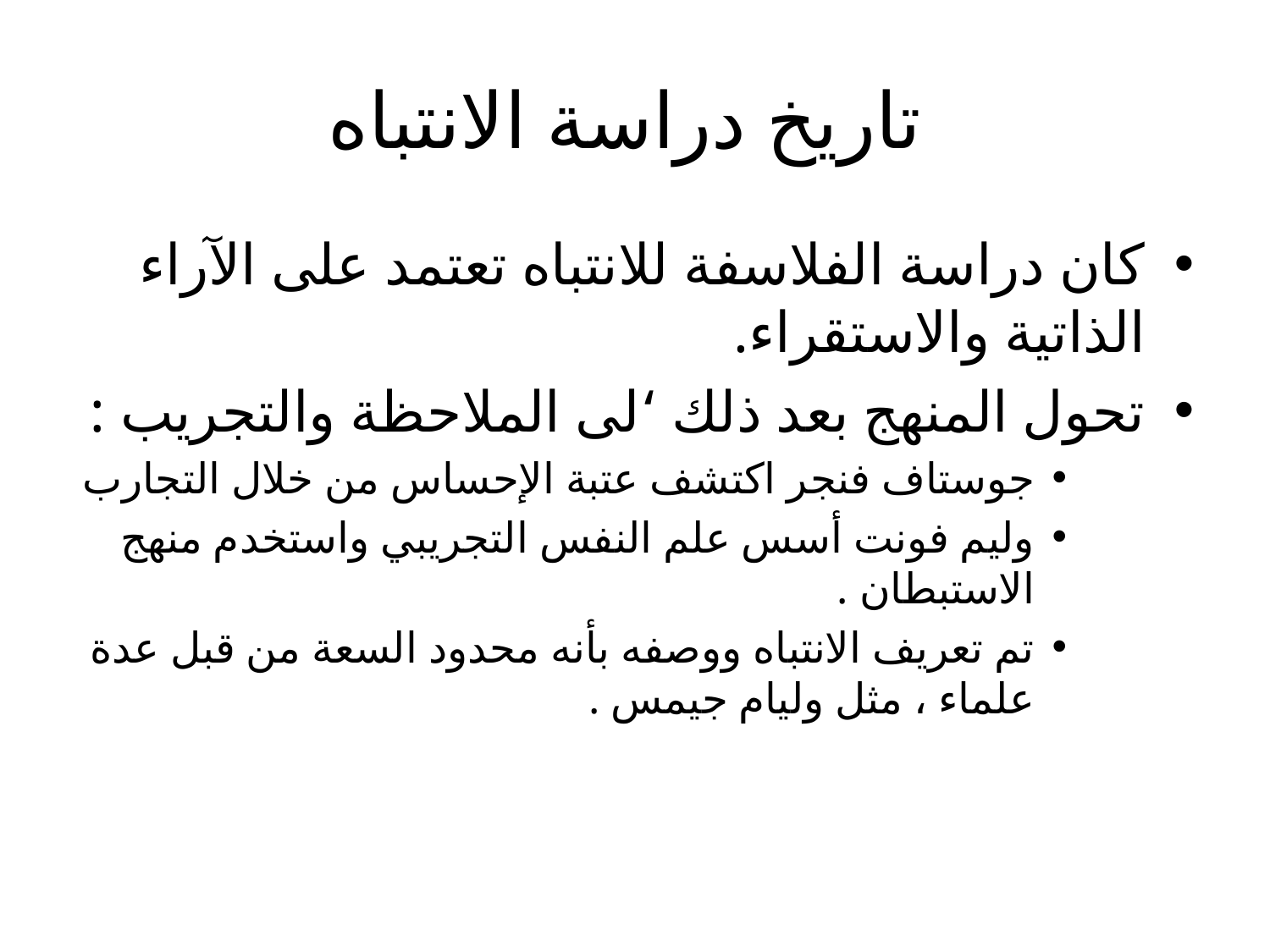

# تاريخ دراسة الانتباه
كان دراسة الفلاسفة للانتباه تعتمد على الآراء الذاتية والاستقراء.
تحول المنهج بعد ذلك ‘لى الملاحظة والتجريب :
جوستاف فنجر اكتشف عتبة الإحساس من خلال التجارب
وليم فونت أسس علم النفس التجريبي واستخدم منهج الاستبطان .
تم تعريف الانتباه ووصفه بأنه محدود السعة من قبل عدة علماء ، مثل وليام جيمس .